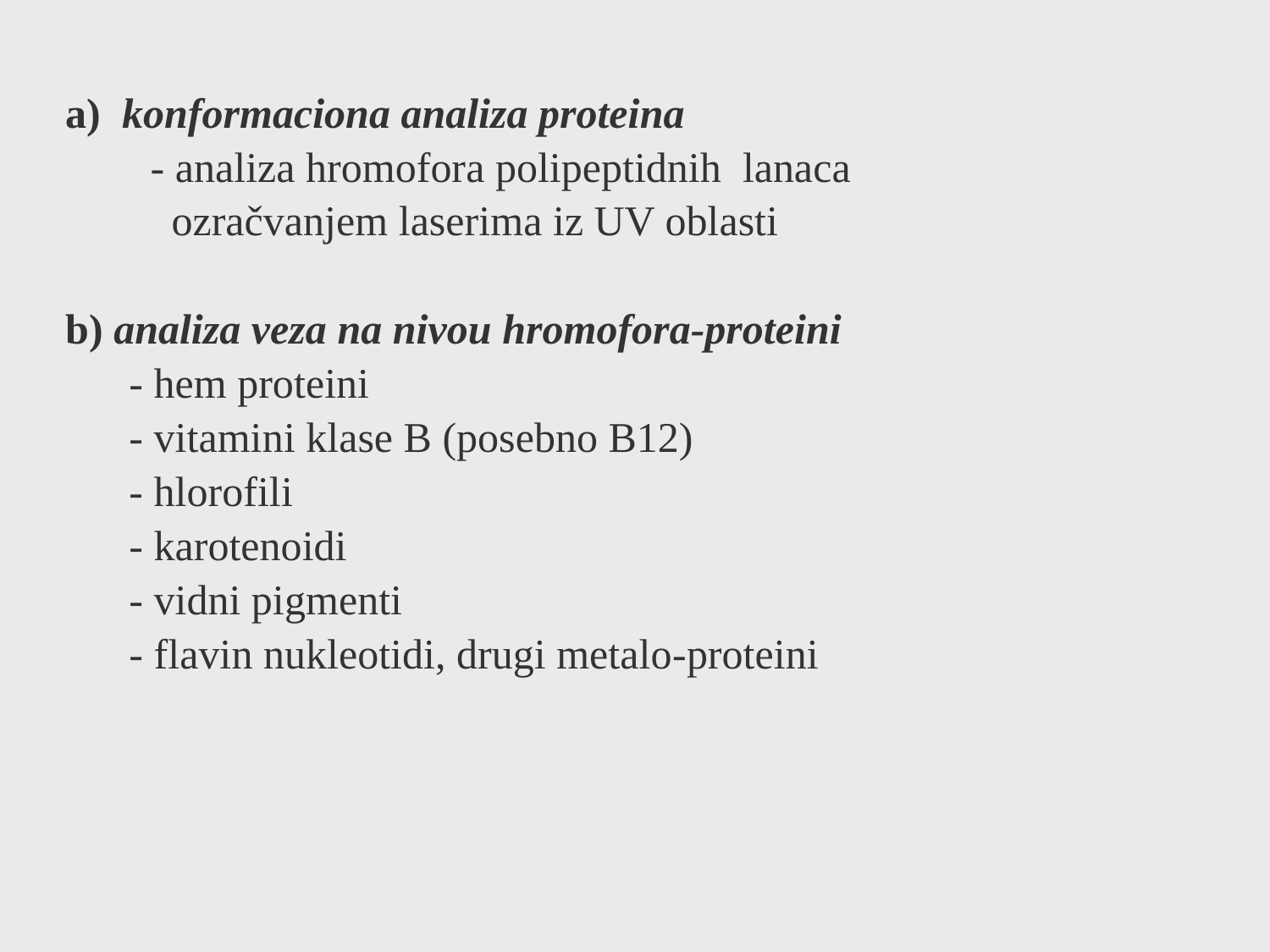

a)  konformaciona analiza proteina
        - analiza hromofora polipeptidnih  lanaca
          ozračvanjem laserima iz UV oblasti

b) analiza veza na nivou hromofora-proteini
      - hem proteini
      - vitamini klase B (posebno B12)
      - hlorofili
      - karotenoidi
      - vidni pigmenti
      - flavin nukleotidi, drugi metalo-proteini